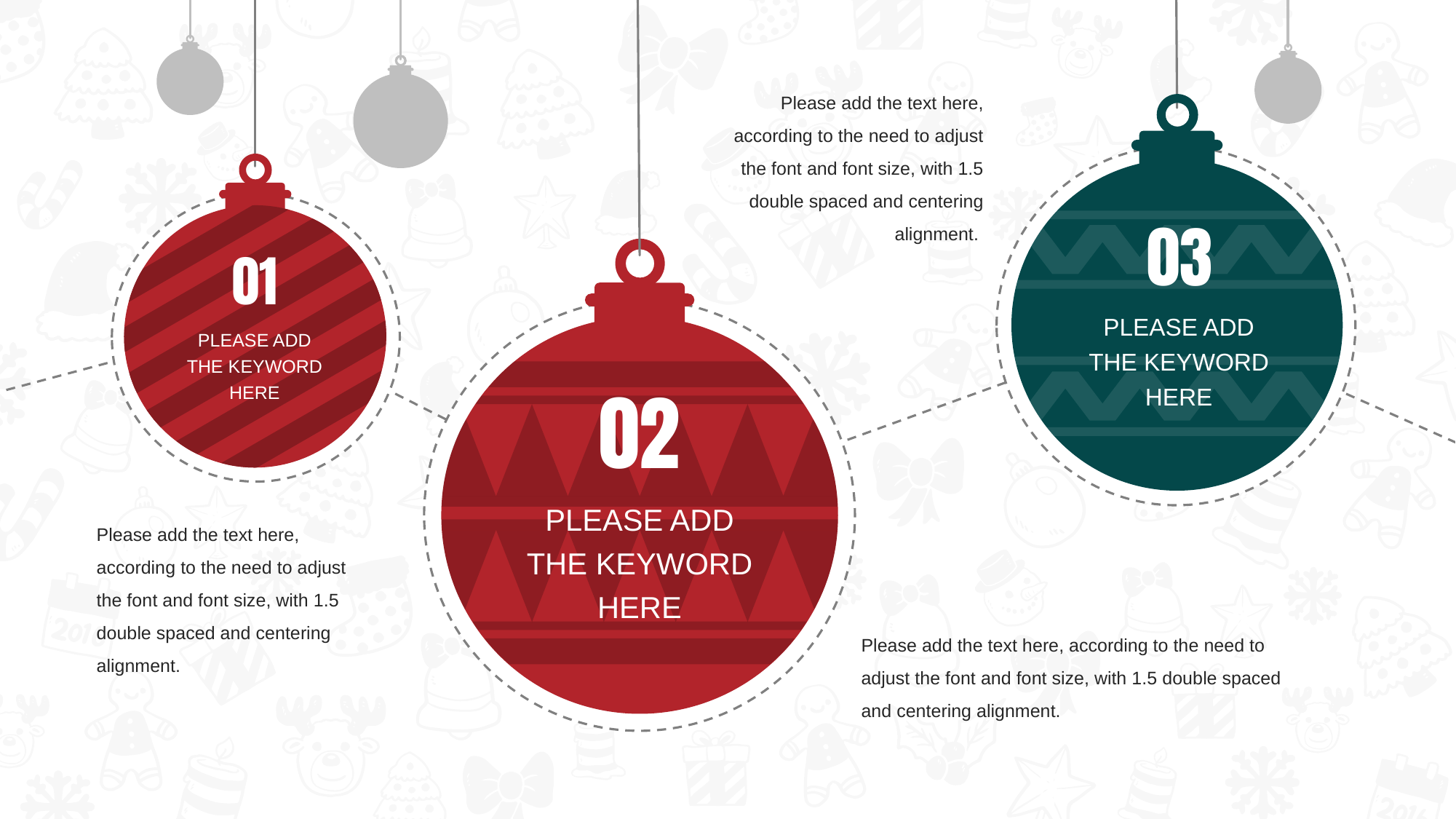

02
PLEASE ADD THE KEYWORD HERE

03
PLEASE ADD THE KEYWORD HERE

01

PLEASE ADD THE KEYWORD HERE

Please add the text here, according to the need to adjust the font and font size, with 1.5 double spaced and centering alignment.

Please add the text here, according to the need to adjust the font and font size, with 1.5 double spaced and centering alignment.
Please add the text here, according to the need to adjust the font and font size, with 1.5 double spaced and centering alignment.